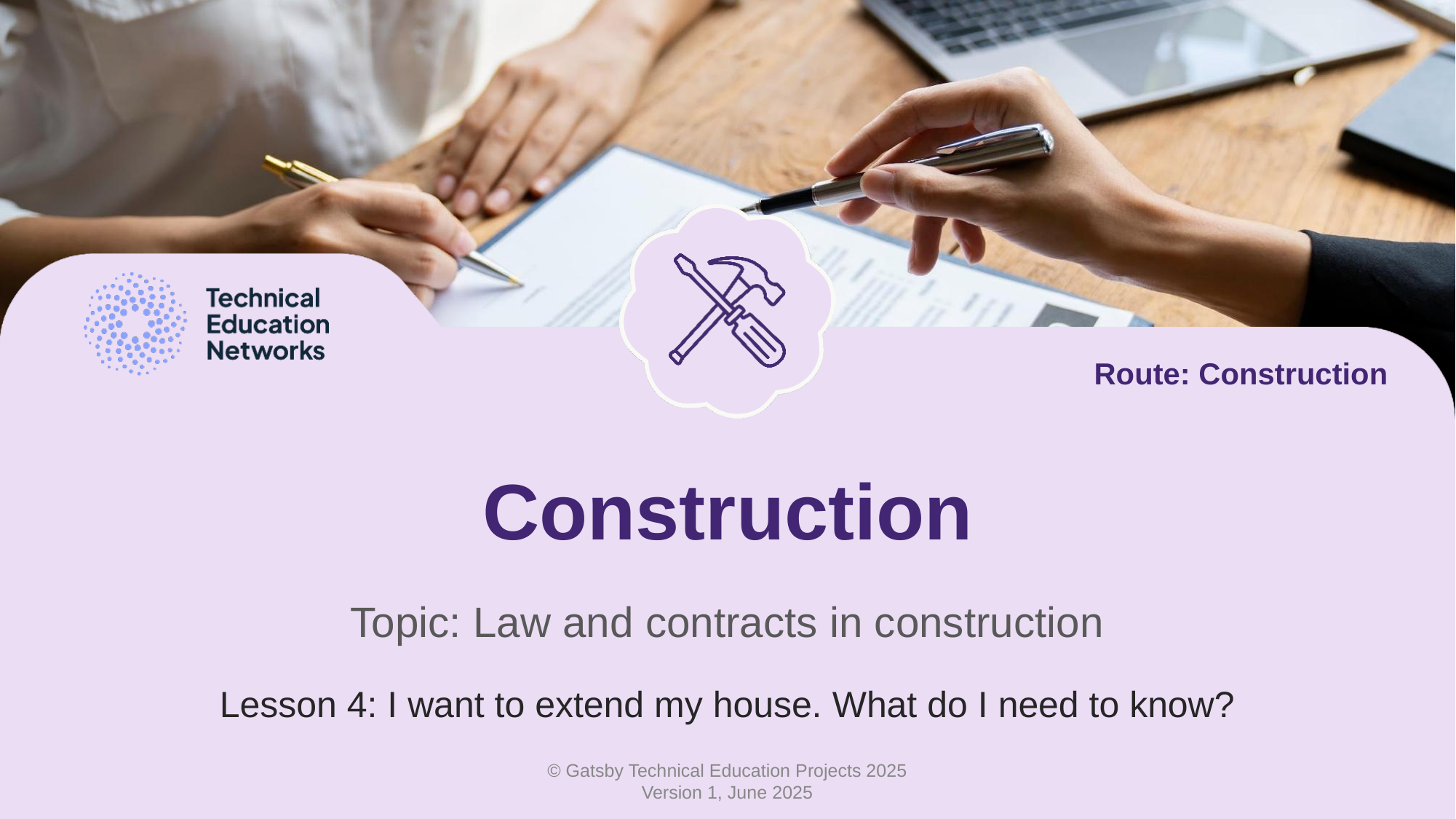

Route: Construction

# Construction
Topic: Law and contracts in construction
Lesson 4: I want to extend my house. What do I need to know?